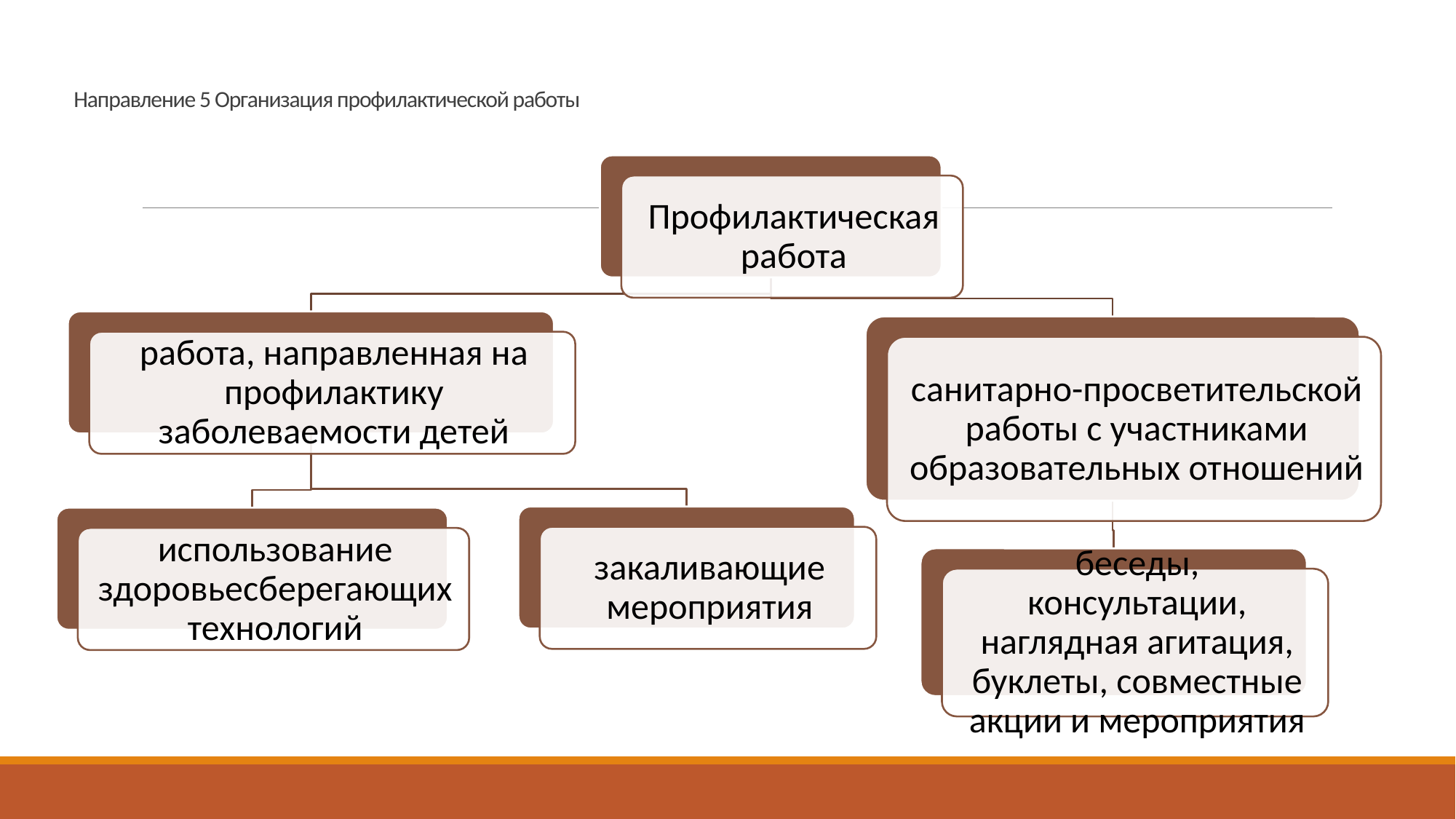

# Направление 5 Организация профилактической работы
Профилактическая работа
работа, направленная на профилактику заболеваемости детей
использование здоровьесберегающих технологий
закаливающие мероприятия
санитарно-просветительской работы с участниками образовательных отношений
беседы, консультации, наглядная агитация, буклеты, совместные акции и мероприятия